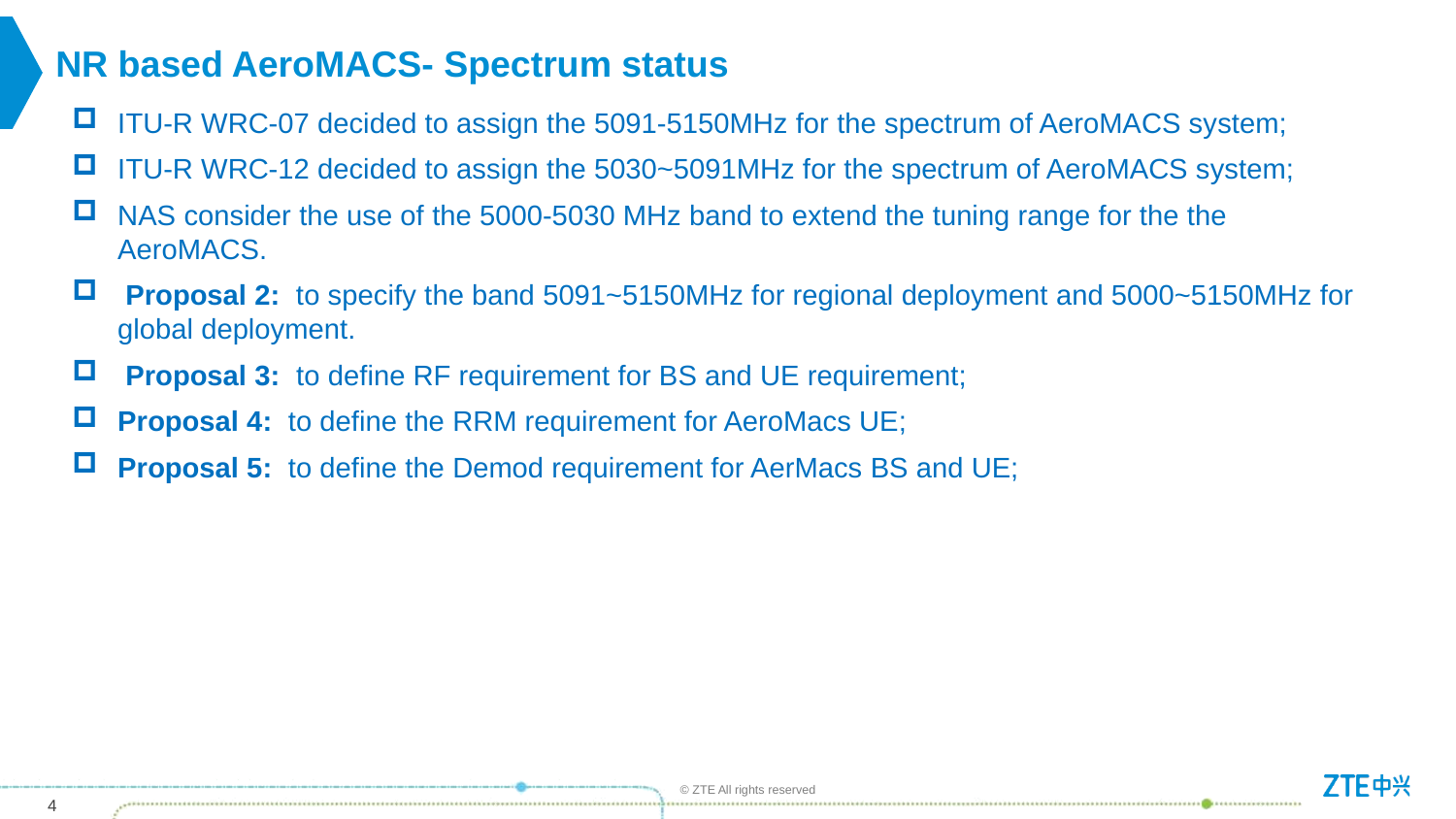

# NR based AeroMACS- Spectrum status
ITU-R WRC-07 decided to assign the 5091-5150MHz for the spectrum of AeroMACS system;
ITU-R WRC-12 decided to assign the 5030~5091MHz for the spectrum of AeroMACS system;
NAS consider the use of the 5000-5030 MHz band to extend the tuning range for the the  AeroMACS.
 Proposal 2:  to specify the band 5091~5150MHz for regional deployment and 5000~5150MHz for global deployment.
 Proposal 3:  to define RF requirement for BS and UE requirement;
Proposal 4:  to define the RRM requirement for AeroMacs UE;
Proposal 5:  to define the Demod requirement for AerMacs BS and UE;